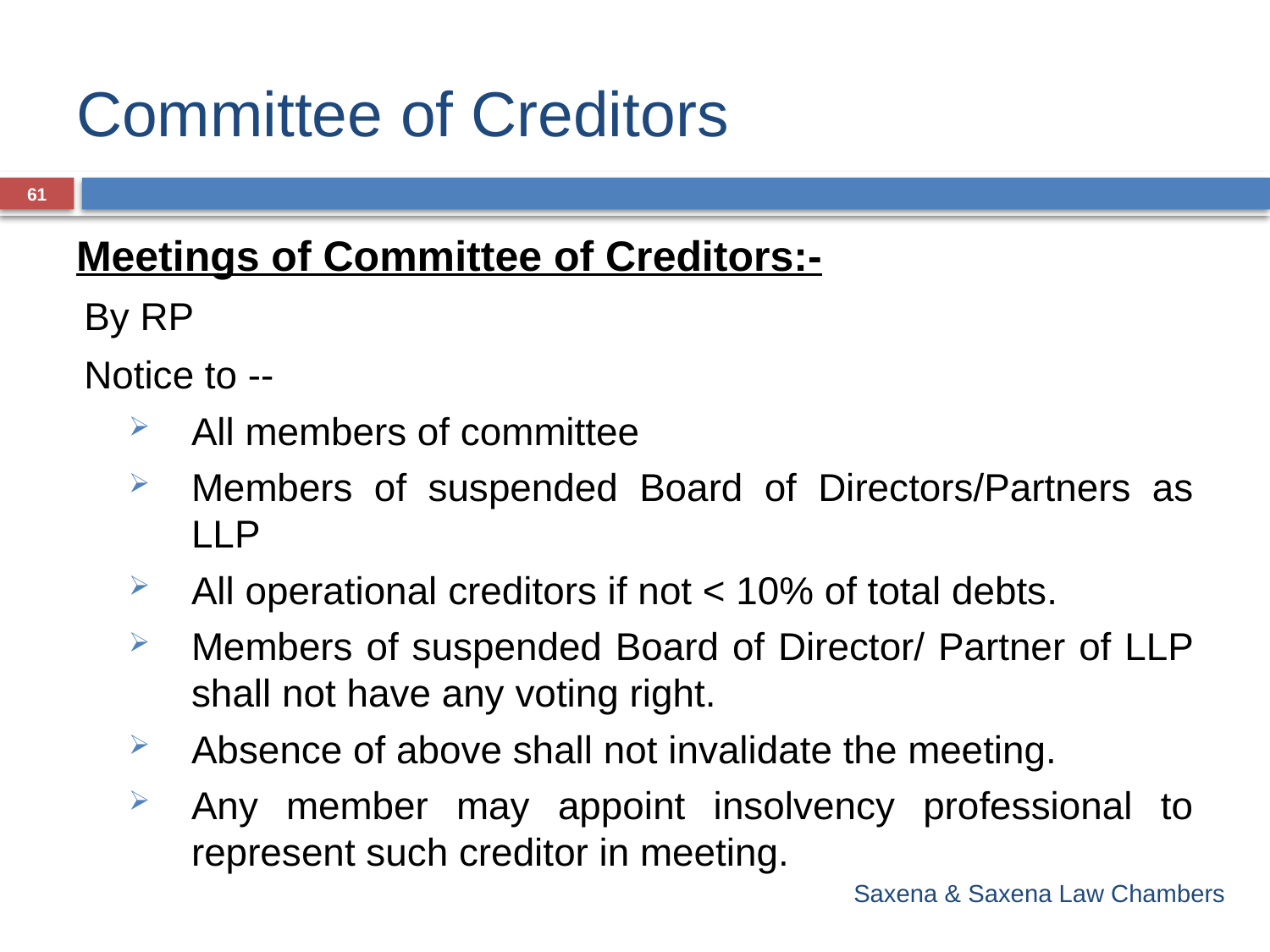

# Committee of Creditors
61
Meetings of Committee of Creditors:-
By RP
Notice to --
All members of committee
Members of suspended Board of Directors/Partners as LLP
All operational creditors if not < 10% of total debts.
Members of suspended Board of Director/ Partner of LLP shall not have any voting right.
Absence of above shall not invalidate the meeting.
Any member may appoint insolvency professional to represent such creditor in meeting.

Saxena & Saxena Law Chambers